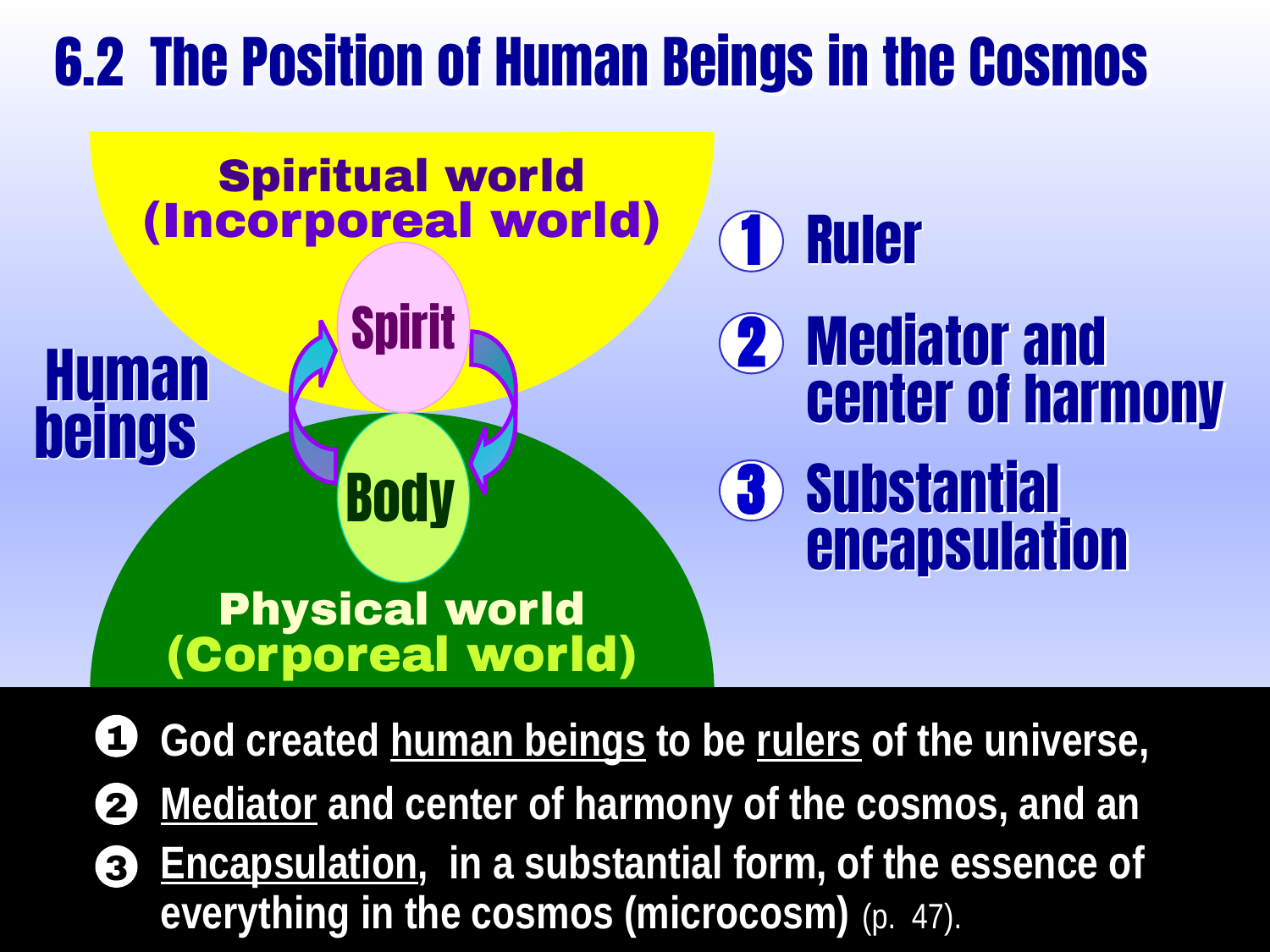

Spiritual world
(Incorporeal world)

Physical world
(Corporeal world)
6.2  The Position of Human Beings in the Cosmos
Ruler
1

Spirit

Body
2
Mediator and center of harmony
Human
beings
3
Substantial
encapsulation

God created human beings to be rulers of the universe,
1
Mediator and center of harmony of the cosmos, and an
2
Encapsulation,  in a substantial form, of the essence of everything in the cosmos (microcosm) (p.  47).
3